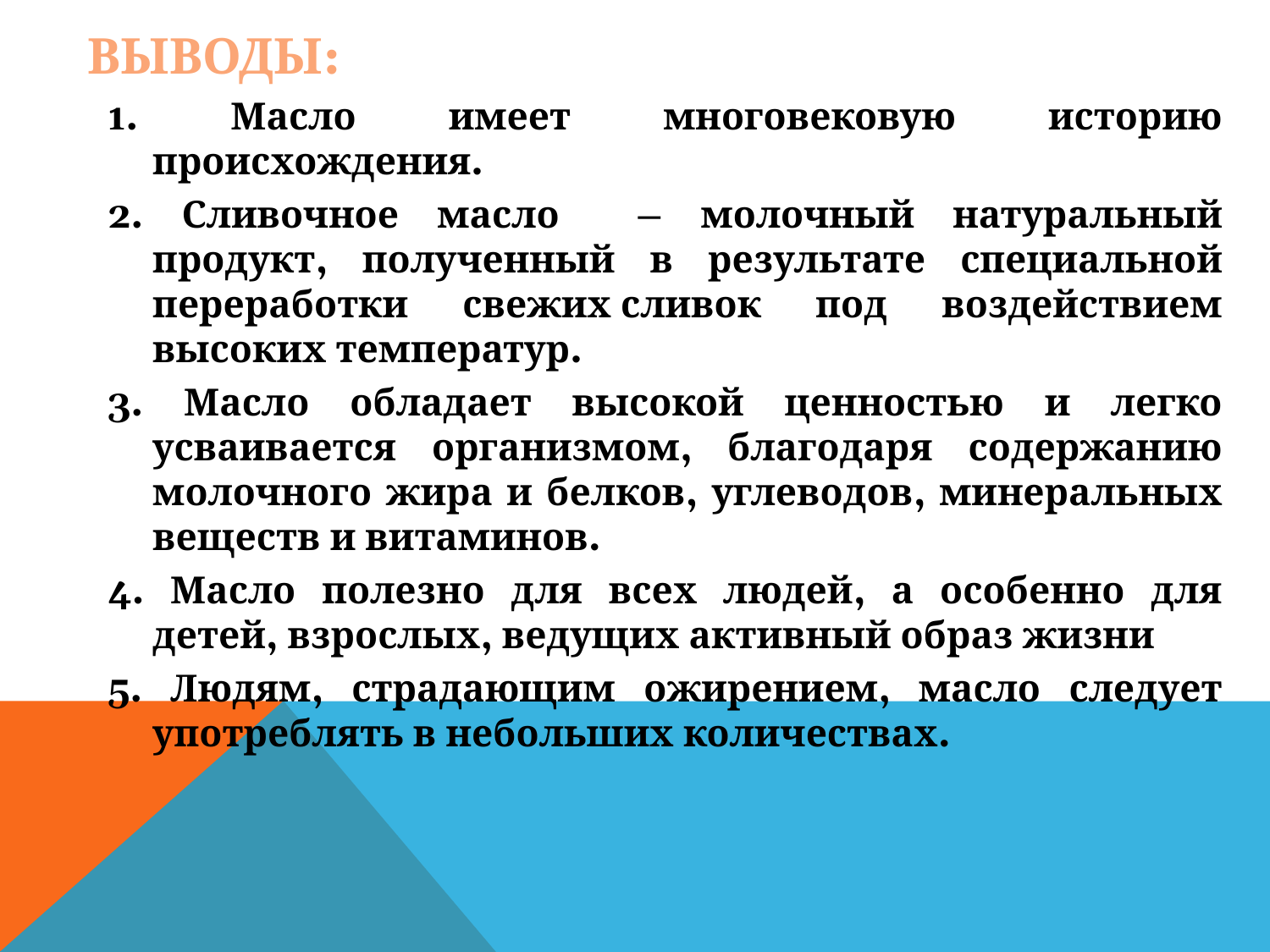

# Выводы:
1. Масло имеет многовековую историю происхождения.
2. Сливочное масло  – молочный натуральный продукт, полученный в результате специальной переработки свежих сливок под воздействием высоких температур.
3. Масло обладает высокой ценностью и легко усваивается организмом, благодаря содержанию молочного жира и белков, углеводов, минеральных веществ и витаминов.
4. Масло полезно для всех людей, а особенно для детей, взрослых, ведущих активный образ жизни
5. Людям, страдающим ожирением, масло следует употреблять в небольших количествах.